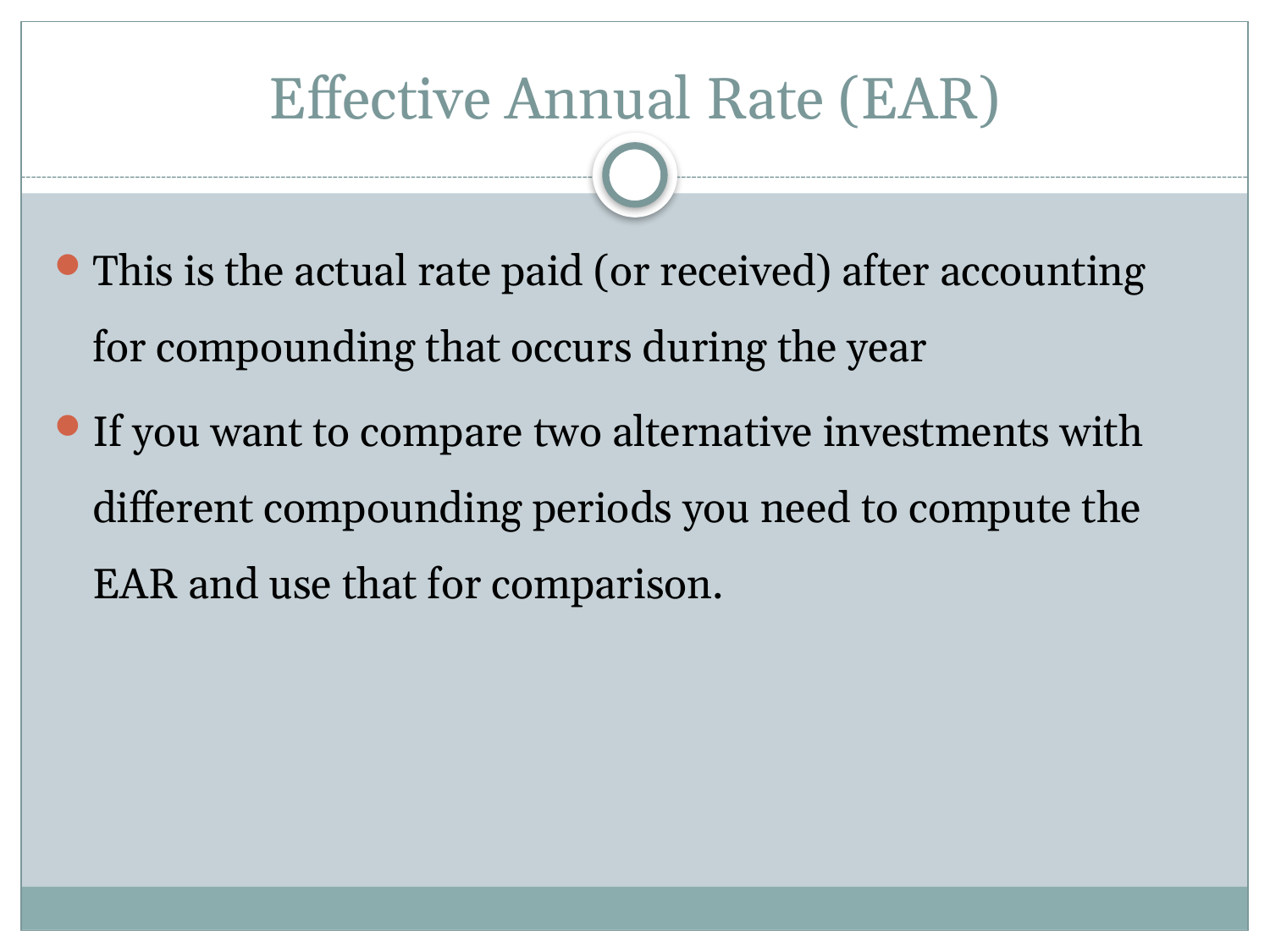

# Effective Annual Rate (EAR)
This is the actual rate paid (or received) after accounting for compounding that occurs during the year
If you want to compare two alternative investments with different compounding periods you need to compute the EAR and use that for comparison.